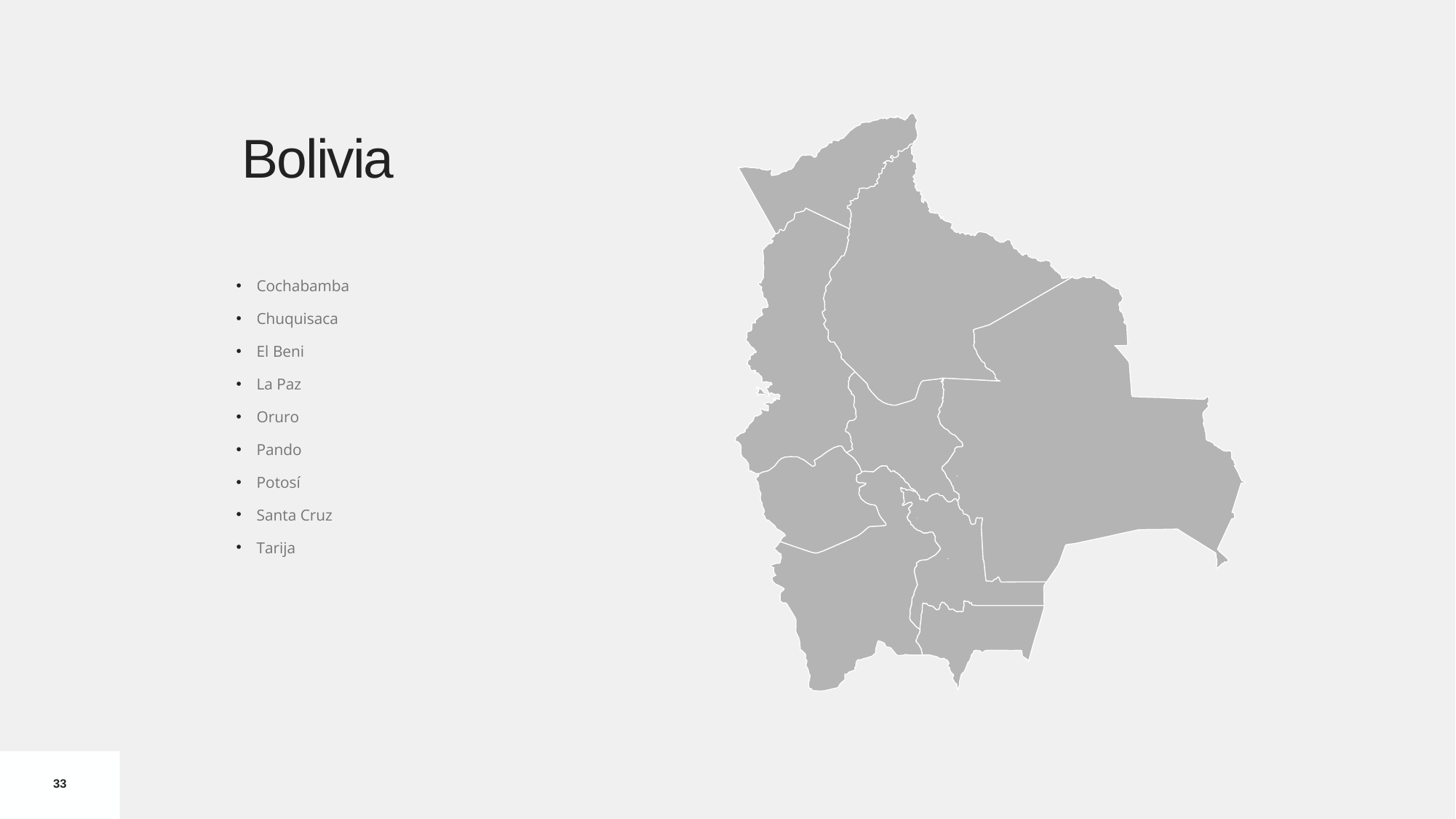

# Bolivia

Cochabamba
Chuquisaca
El Beni
La Paz
Oruro
Pando
Potosí
Santa Cruz
Tarija